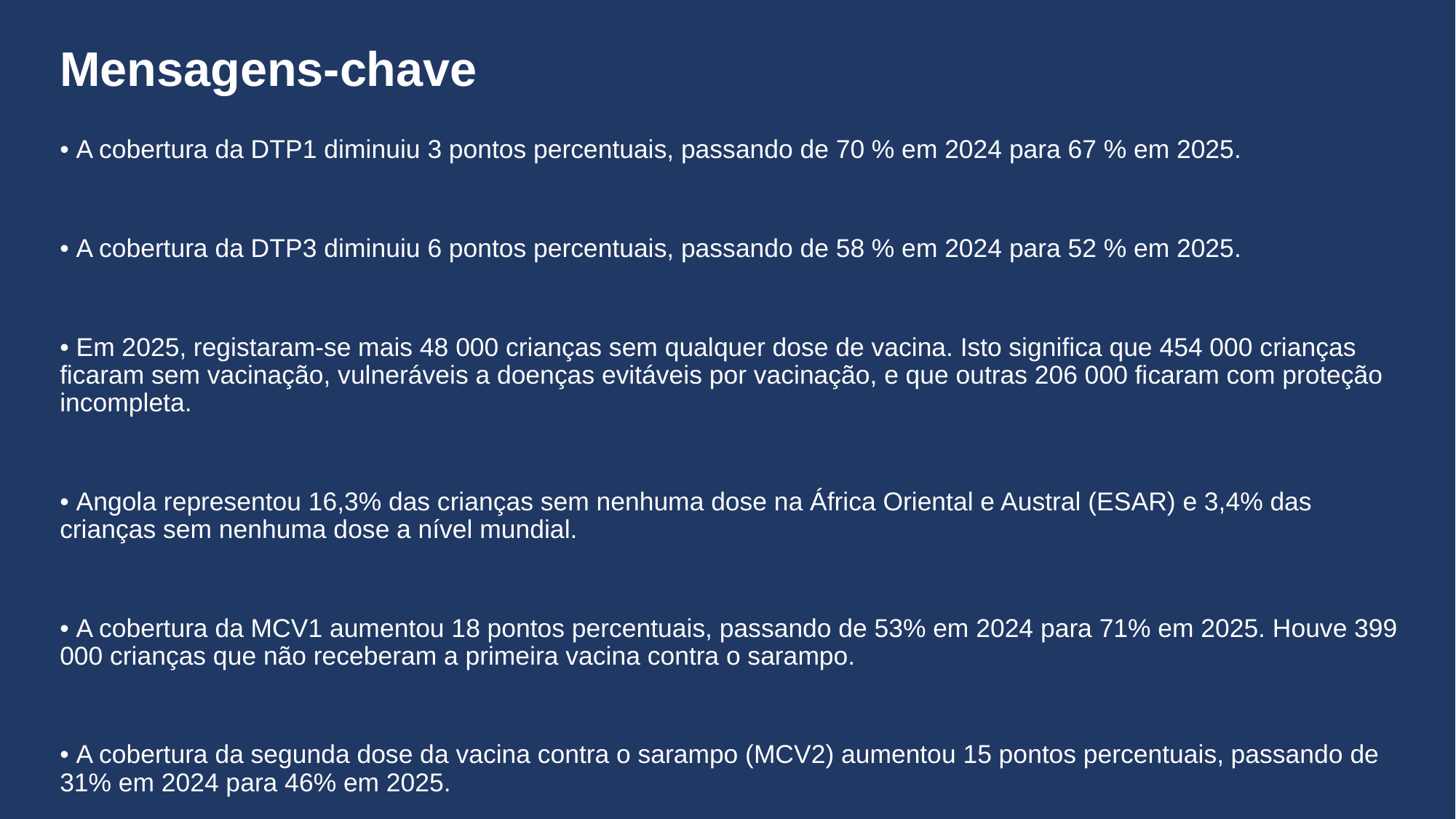

# Mensagens-chave
• A cobertura da DTP1 diminuiu 3 pontos percentuais, passando de 70 % em 2024 para 67 % em 2025.

• A cobertura da DTP3 diminuiu 6 pontos percentuais, passando de 58 % em 2024 para 52 % em 2025.

• Em 2025, registaram-se mais 48 000 crianças sem qualquer dose de vacina. Isto significa que 454 000 crianças ficaram sem vacinação, vulneráveis a doenças evitáveis por vacinação, e que outras 206 000 ficaram com proteção incompleta.

• Angola representou 16,3% das crianças sem nenhuma dose na África Oriental e Austral (ESAR) e 3,4% das crianças sem nenhuma dose a nível mundial.

• A cobertura da MCV1 aumentou 18 pontos percentuais, passando de 53% em 2024 para 71% em 2025. Houve 399 000 crianças que não receberam a primeira vacina contra o sarampo.

• A cobertura da segunda dose da vacina contra o sarampo (MCV2) aumentou 15 pontos percentuais, passando de 31% em 2024 para 46% em 2025.

• A cobertura da última dose da vacina contra o HPV (HPVc) entre as raparigas manteve-se constante em 61% em 2025.